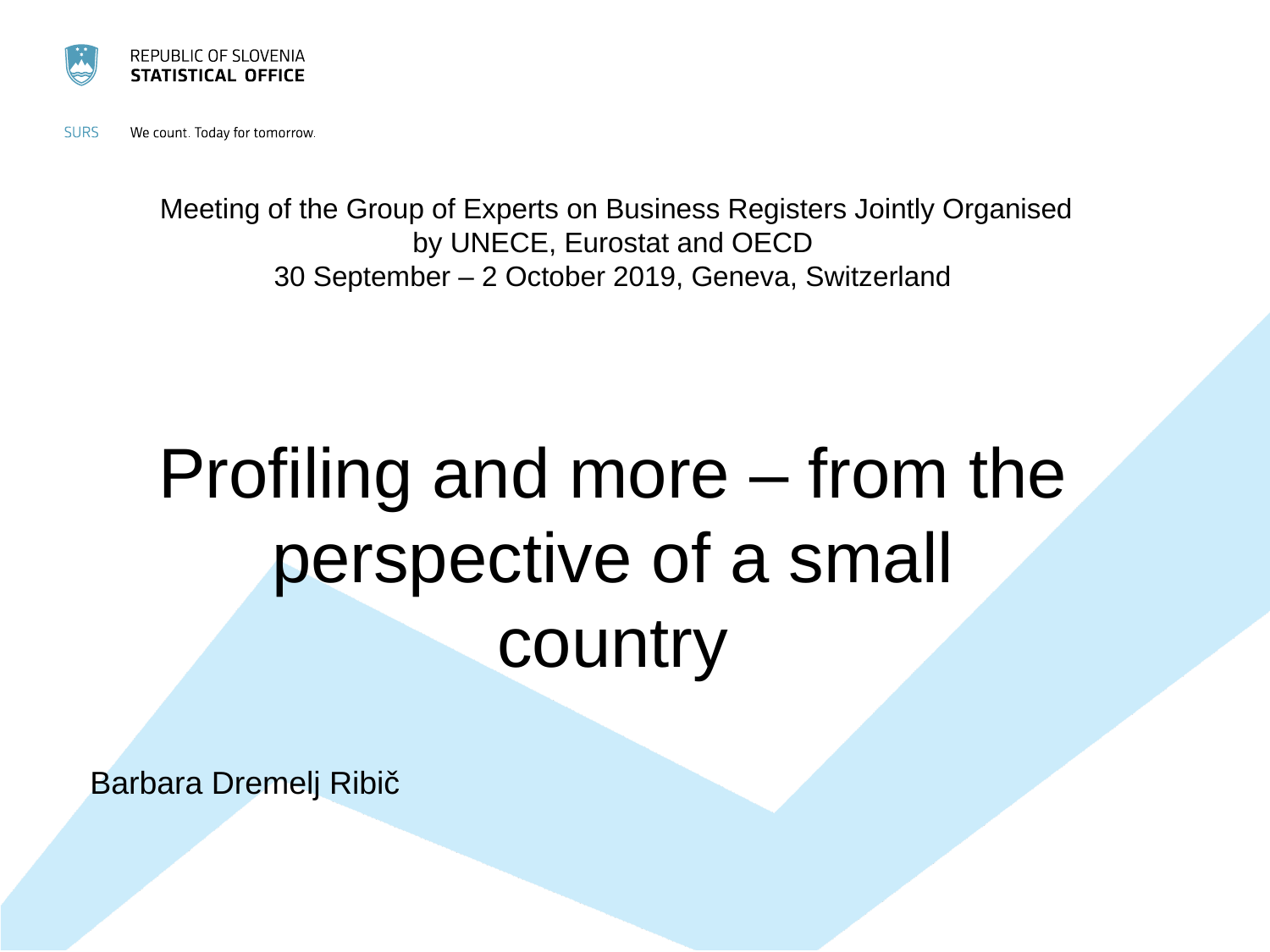

# Meeting of the Group of Experts on Business Registers Jointly Organised by UNECE, Eurostat and OECD 30 September – 2 October 2019, Geneva, Switzerland Profiling and more – from the perspective of a small country
Barbara Dremelj Ribič